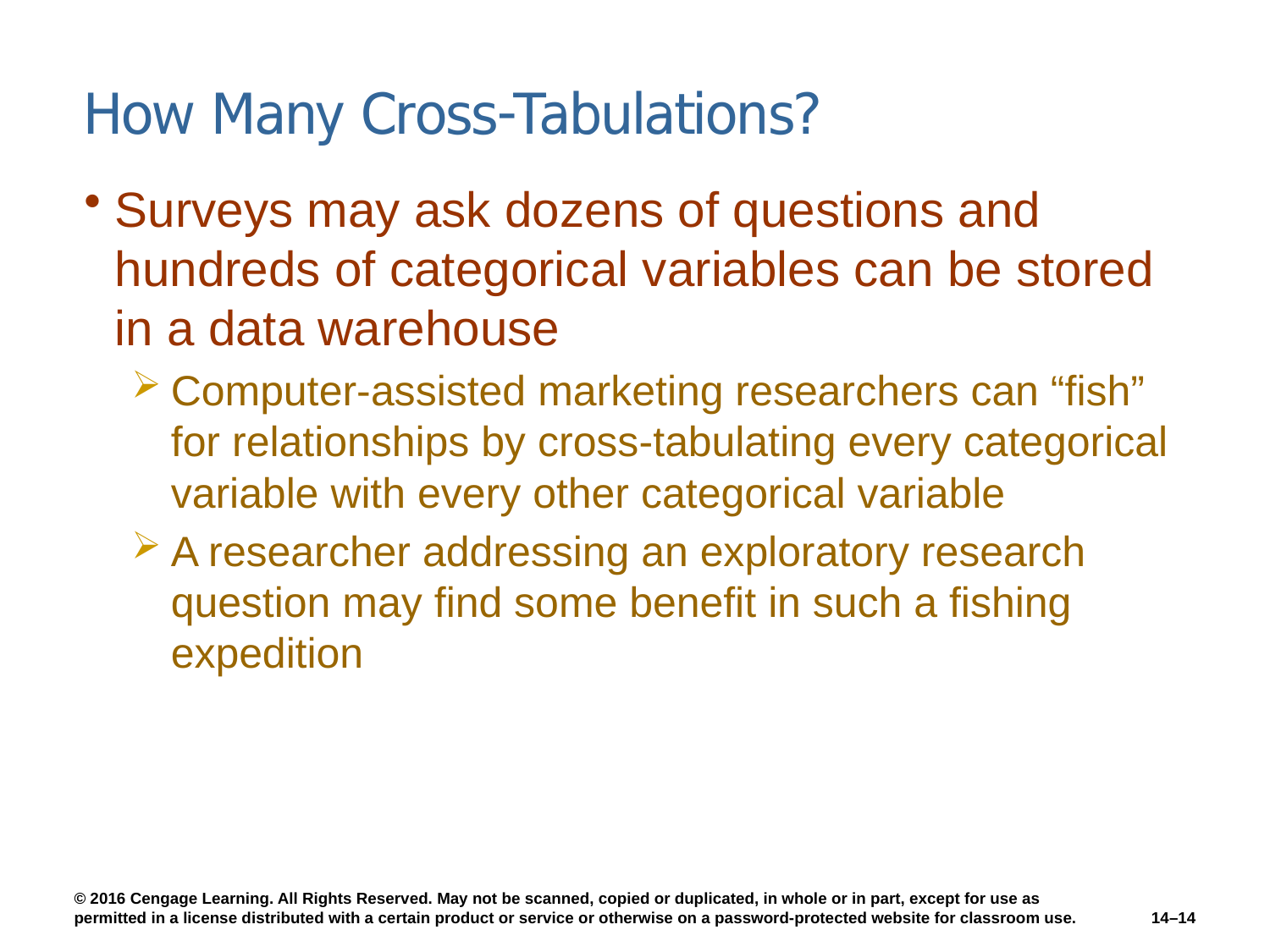

# How Many Cross-Tabulations?
Surveys may ask dozens of questions and hundreds of categorical variables can be stored in a data warehouse
Computer-assisted marketing researchers can “fish” for relationships by cross-tabulating every categorical variable with every other categorical variable
A researcher addressing an exploratory research question may find some benefit in such a fishing expedition
14–14
© 2016 Cengage Learning. All Rights Reserved. May not be scanned, copied or duplicated, in whole or in part, except for use as permitted in a license distributed with a certain product or service or otherwise on a password-protected website for classroom use.